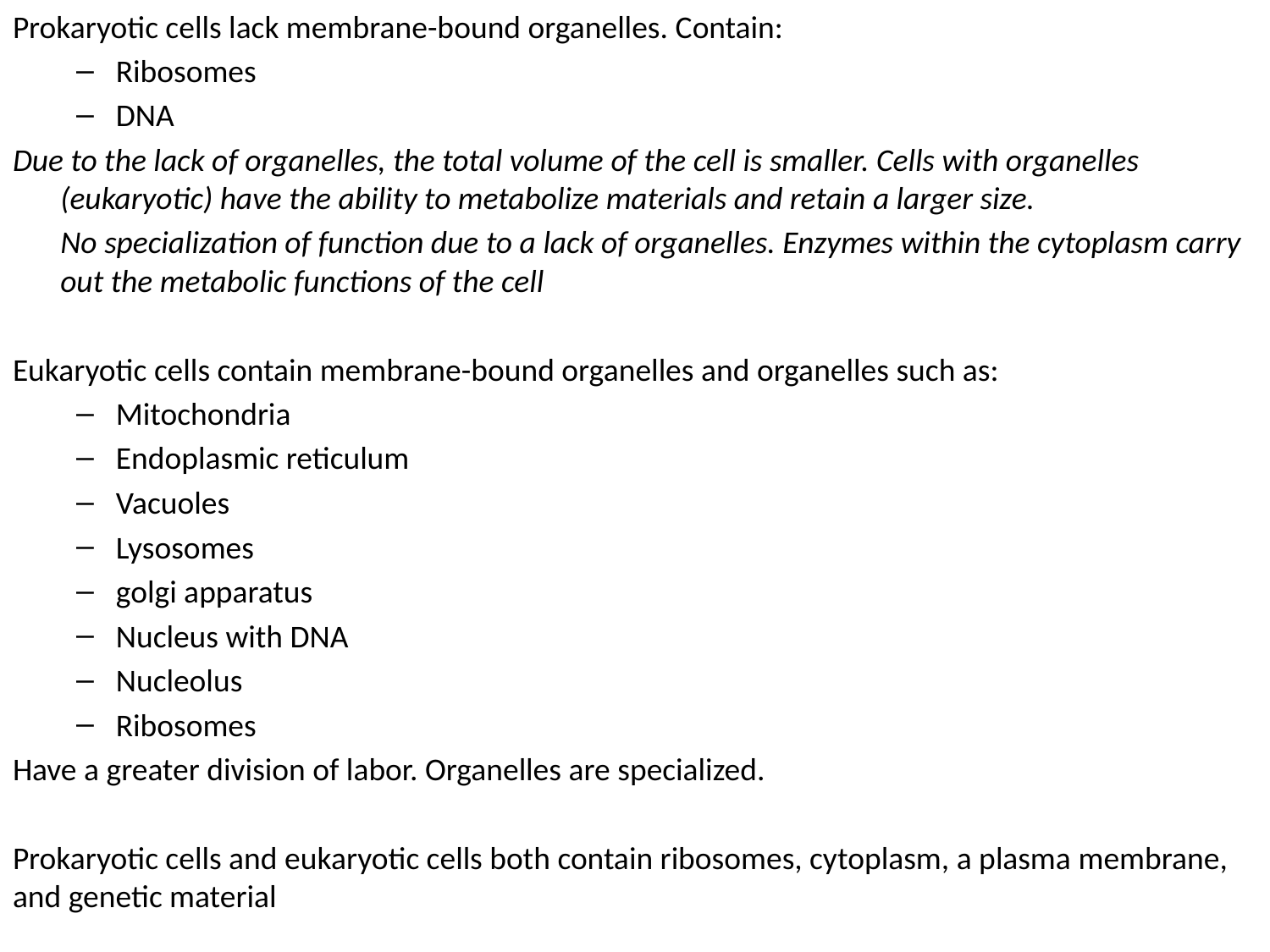

Prokaryotic cells lack membrane-bound organelles. Contain:
Ribosomes
DNA
Due to the lack of organelles, the total volume of the cell is smaller. Cells with organelles (eukaryotic) have the ability to metabolize materials and retain a larger size.
	No specialization of function due to a lack of organelles. Enzymes within the cytoplasm carry out the metabolic functions of the cell

Eukaryotic cells contain membrane-bound organelles and organelles such as:
Mitochondria
Endoplasmic reticulum
Vacuoles
Lysosomes
golgi apparatus
Nucleus with DNA
Nucleolus
Ribosomes
Have a greater division of labor. Organelles are specialized.

Prokaryotic cells and eukaryotic cells both contain ribosomes, cytoplasm, a plasma membrane, and genetic material